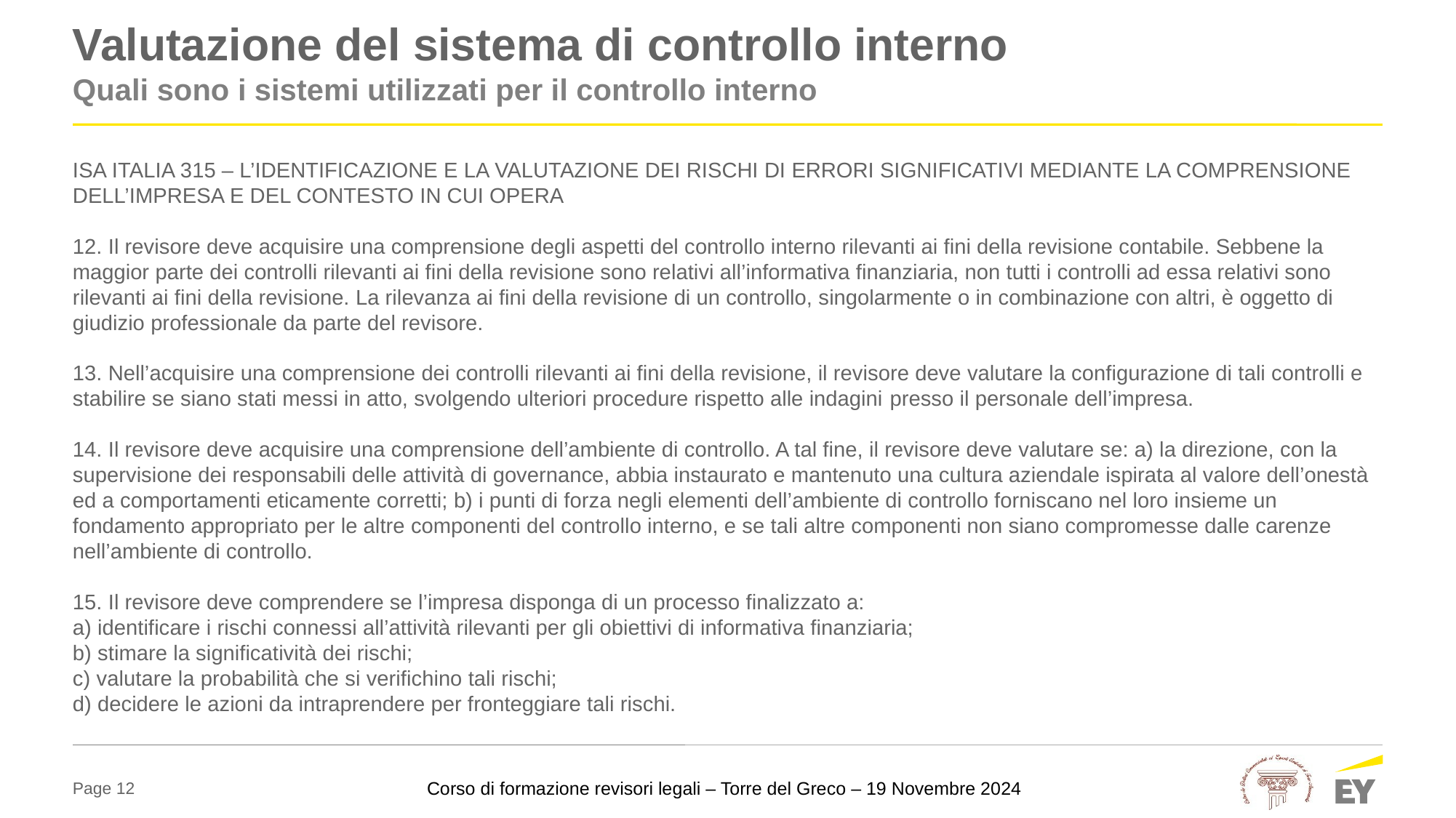

# Valutazione del sistema di controllo interno
Quali sono i sistemi utilizzati per il controllo interno
ISA ITALIA 315 – L’IDENTIFICAZIONE E LA VALUTAZIONE DEI RISCHI DI ERRORI SIGNIFICATIVI MEDIANTE LA COMPRENSIONE DELL’IMPRESA E DEL CONTESTO IN CUI OPERA

12. Il revisore deve acquisire una comprensione degli aspetti del controllo interno rilevanti ai fini della revisione contabile. Sebbene la maggior parte dei controlli rilevanti ai fini della revisione sono relativi all’informativa finanziaria, non tutti i controlli ad essa relativi sono rilevanti ai fini della revisione. La rilevanza ai fini della revisione di un controllo, singolarmente o in combinazione con altri, è oggetto di giudizio professionale da parte del revisore.

13. Nell’acquisire una comprensione dei controlli rilevanti ai fini della revisione, il revisore deve valutare la configurazione di tali controlli e stabilire se siano stati messi in atto, svolgendo ulteriori procedure rispetto alle indagini presso il personale dell’impresa.

14. Il revisore deve acquisire una comprensione dell’ambiente di controllo. A tal fine, il revisore deve valutare se: a) la direzione, con la supervisione dei responsabili delle attività di governance, abbia instaurato e mantenuto una cultura aziendale ispirata al valore dell’onestà ed a comportamenti eticamente corretti; b) i punti di forza negli elementi dell’ambiente di controllo forniscano nel loro insieme un fondamento appropriato per le altre componenti del controllo interno, e se tali altre componenti non siano compromesse dalle carenze
nell’ambiente di controllo.

15. Il revisore deve comprendere se l’impresa disponga di un processo finalizzato a:
a) identificare i rischi connessi all’attività rilevanti per gli obiettivi di informativa finanziaria;
b) stimare la significatività dei rischi;
c) valutare la probabilità che si verifichino tali rischi;
d) decidere le azioni da intraprendere per fronteggiare tali rischi.